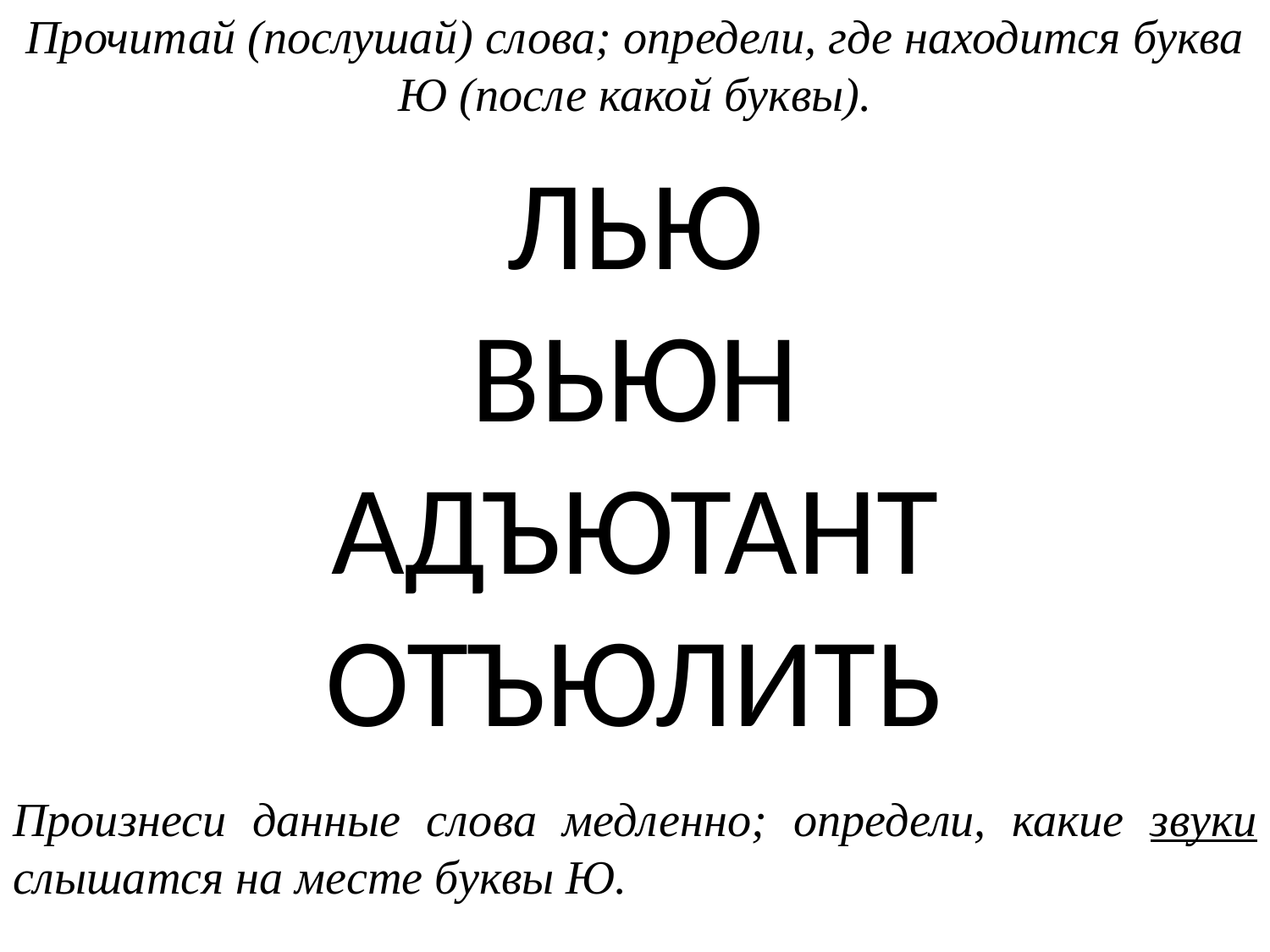

Прочитай (послушай) слова; определи, где находится буква Ю (после какой буквы).

ЛЬЮ
ВЬЮН
АДЪЮТАНТ
ОТЪЮЛИТЬ

Произнеси данные слова медленно; определи, какие звуки слышатся на месте буквы Ю.